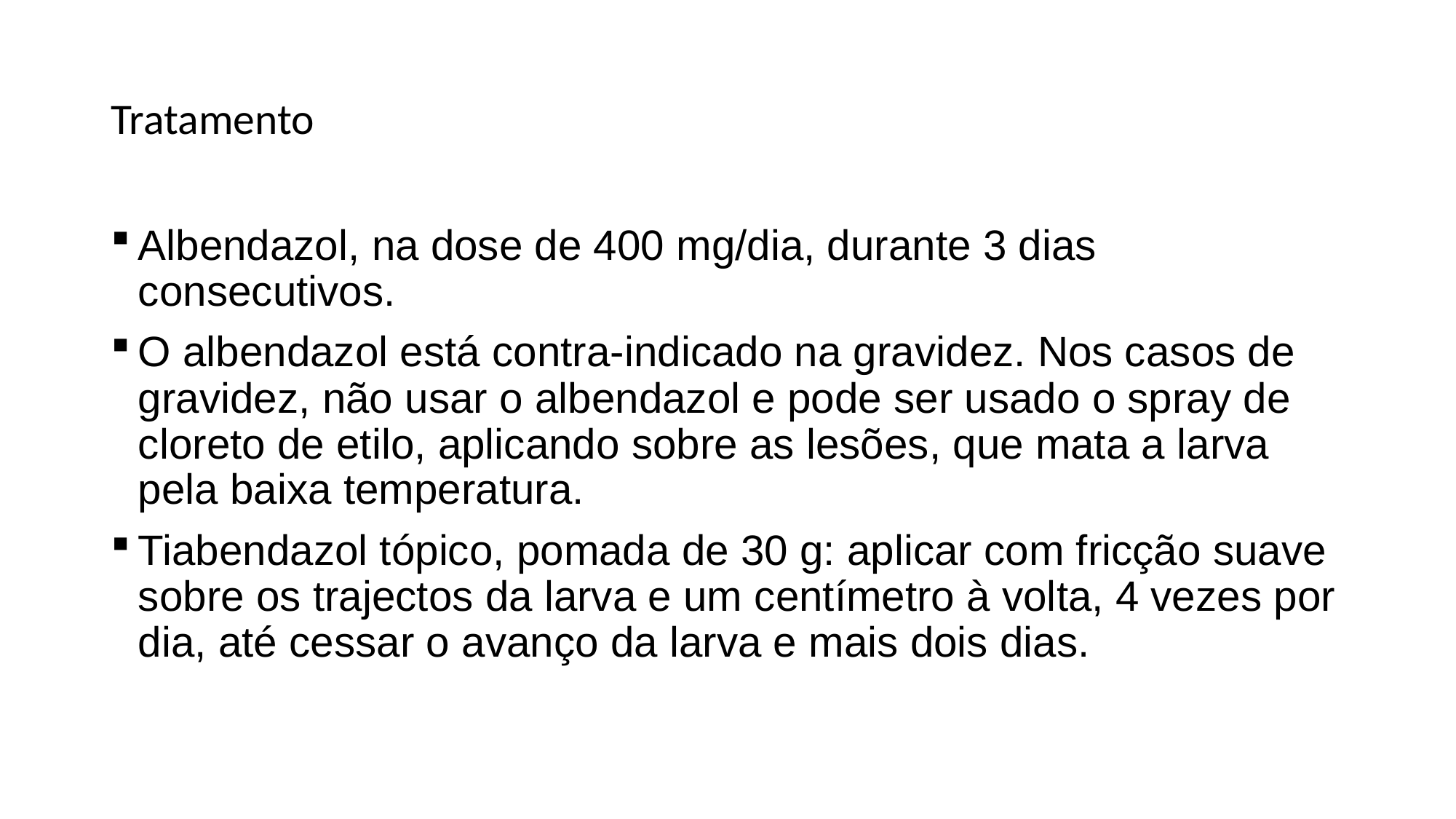

# Tratamento
Albendazol, na dose de 400 mg/dia, durante 3 dias consecutivos.
O albendazol está contra-indicado na gravidez. Nos casos de gravidez, não usar o albendazol e pode ser usado o spray de cloreto de etilo, aplicando sobre as lesões, que mata a larva pela baixa temperatura.
Tiabendazol tópico, pomada de 30 g: aplicar com fricção suave sobre os trajectos da larva e um centímetro à volta, 4 vezes por dia, até cessar o avanço da larva e mais dois dias.